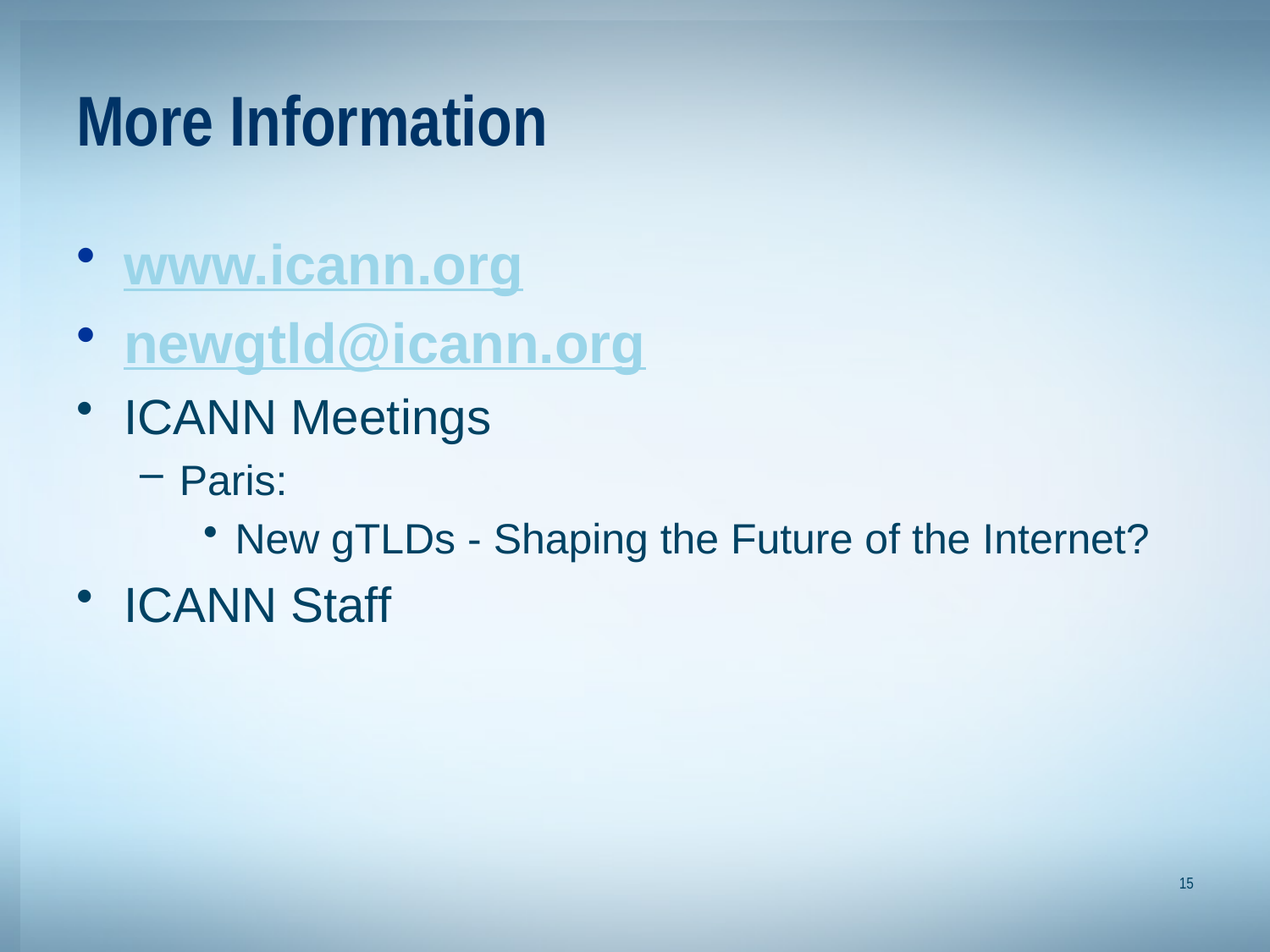

# More Information
www.icann.org
newgtld@icann.org
ICANN Meetings
Paris:
New gTLDs - Shaping the Future of the Internet?
ICANN Staff
15